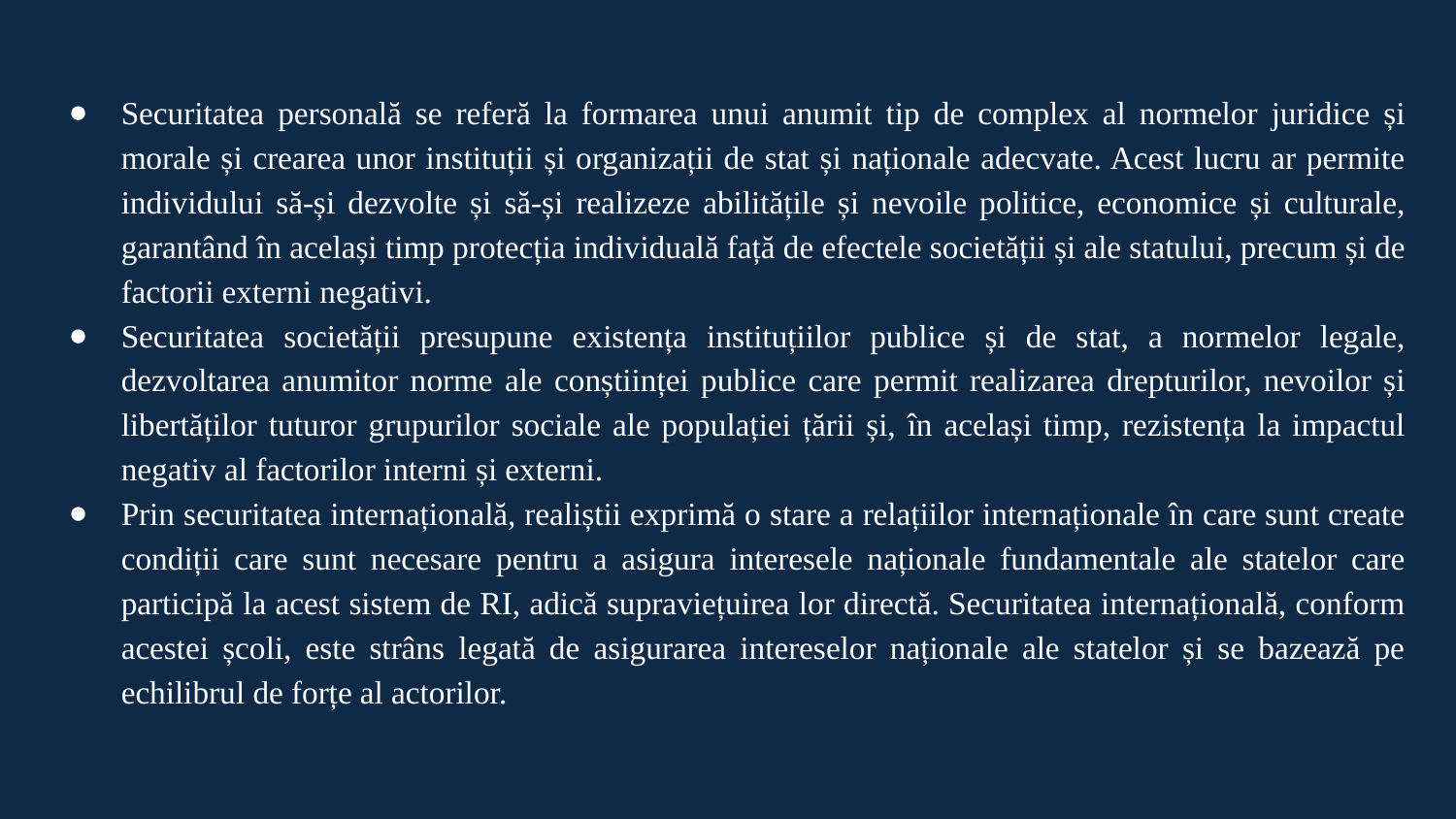

Securitatea personală se referă la formarea unui anumit tip de complex al normelor juridice și morale și crearea unor instituții și organizații de stat și naționale adecvate. Acest lucru ar permite individului să-și dezvolte și să-și realizeze abilitățile și nevoile politice, economice și culturale, garantând în același timp protecția individuală față de efectele societății și ale statului, precum și de factorii externi negativi.
Securitatea societății presupune existența instituțiilor publice și de stat, a normelor legale, dezvoltarea anumitor norme ale conștiinței publice care permit realizarea drepturilor, nevoilor și libertăților tuturor grupurilor sociale ale populației țării și, în același timp, rezistența la impactul negativ al factorilor interni și externi.
Prin securitatea internațională, realiștii exprimă o stare a relațiilor internaționale în care sunt create condiții care sunt necesare pentru a asigura interesele naționale fundamentale ale statelor care participă la acest sistem de RI, adică supraviețuirea lor directă. Securitatea internațională, conform acestei școli, este strâns legată de asigurarea intereselor naționale ale statelor și se bazează pe echilibrul de forțe al actorilor.